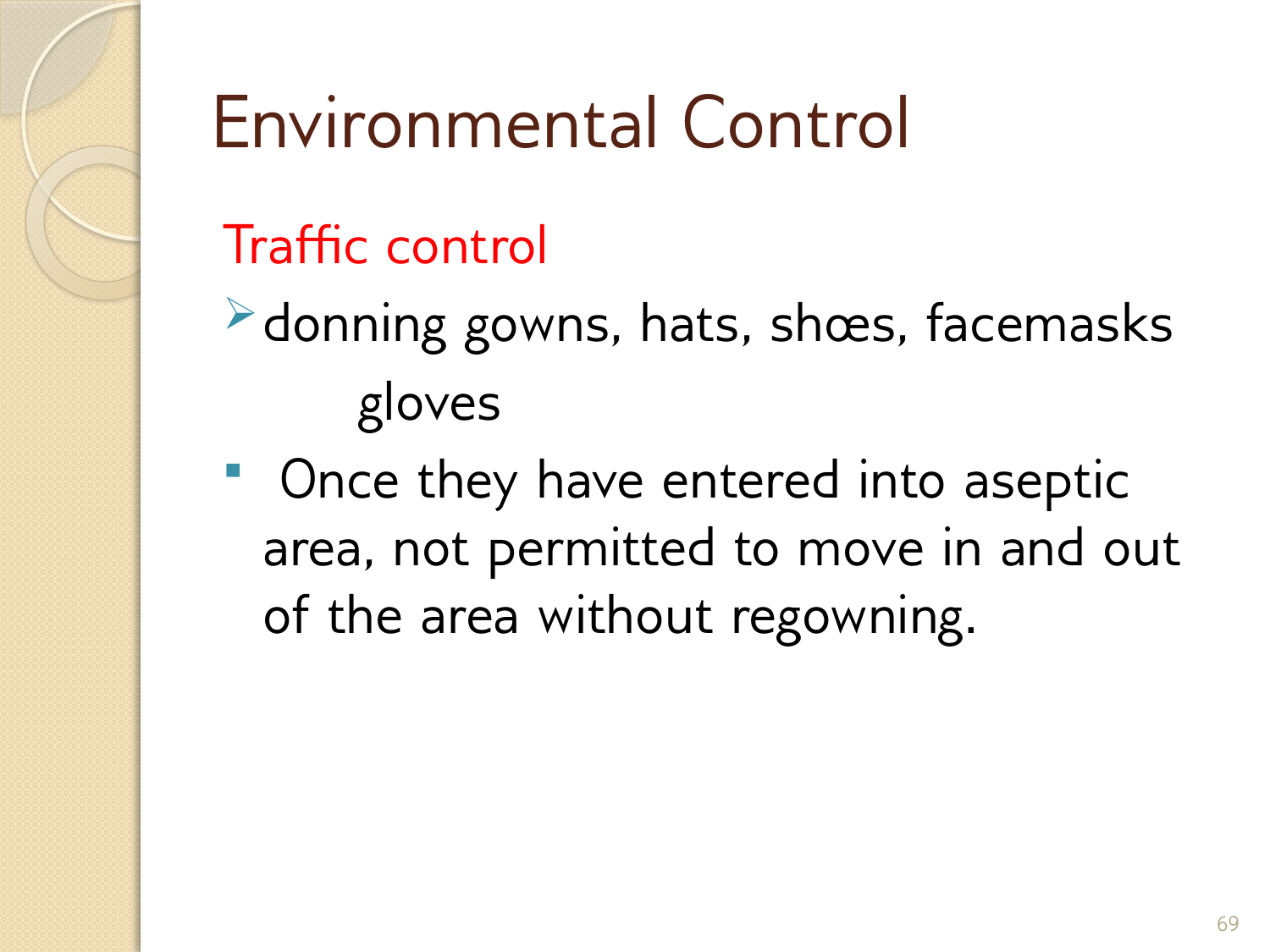

# Environmental Control
Traffic control
donning gowns, hats, shoes, facemasks
        gloves
 Once they have entered into aseptic area, not permitted to move in and out of the area without regowning.
69